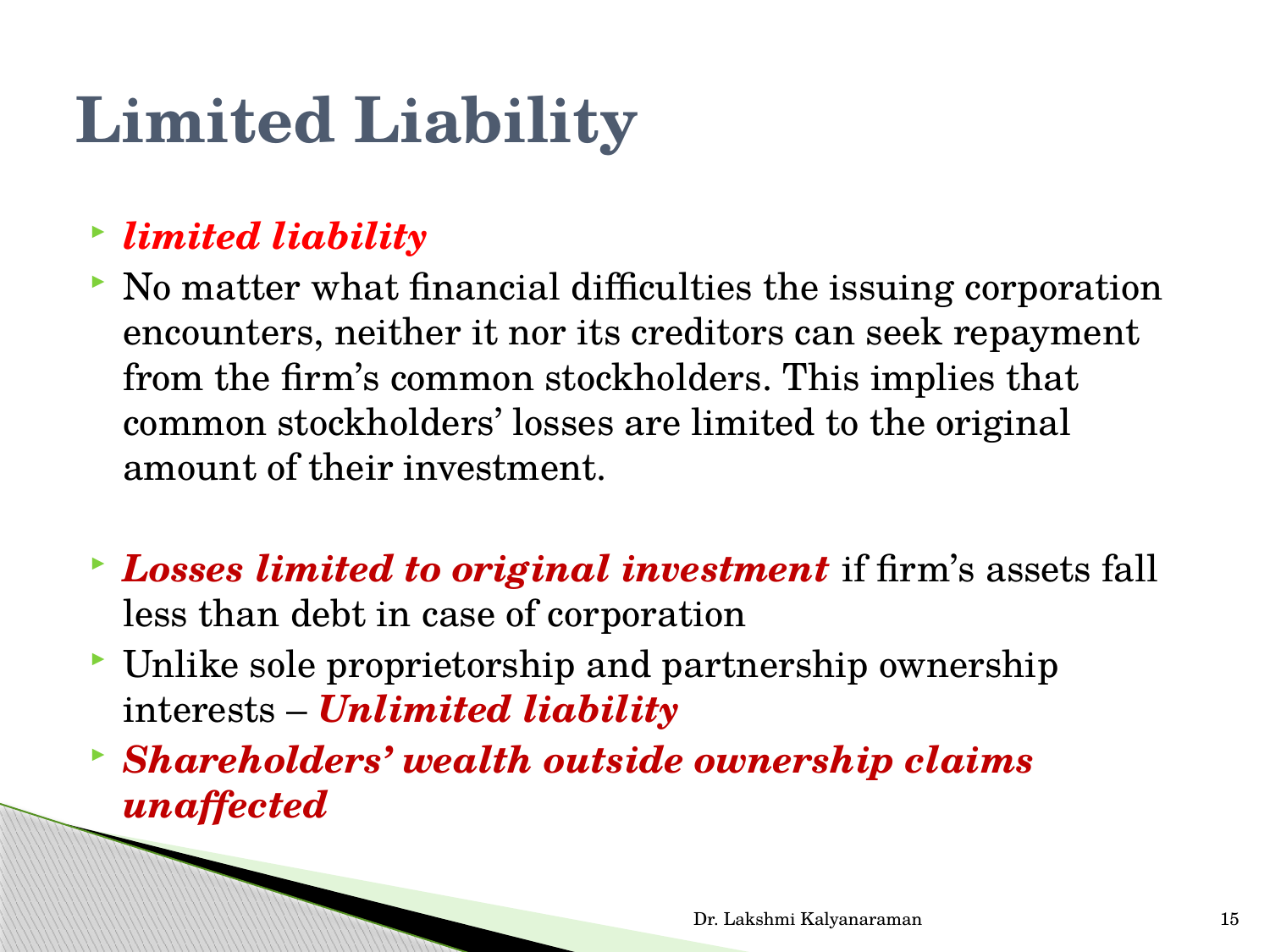

# Limited Liability
limited liability
No matter what financial difficulties the issuing corporation encounters, neither it nor its creditors can seek repayment from the firm’s common stockholders. This implies that common stockholders’ losses are limited to the original amount of their investment.

Losses limited to original investment if firm’s assets fall less than debt in case of corporation
Unlike sole proprietorship and partnership ownership interests – Unlimited liability
Shareholders’ wealth outside ownership claims unaffected

Dr. Lakshmi Kalyanaraman
15